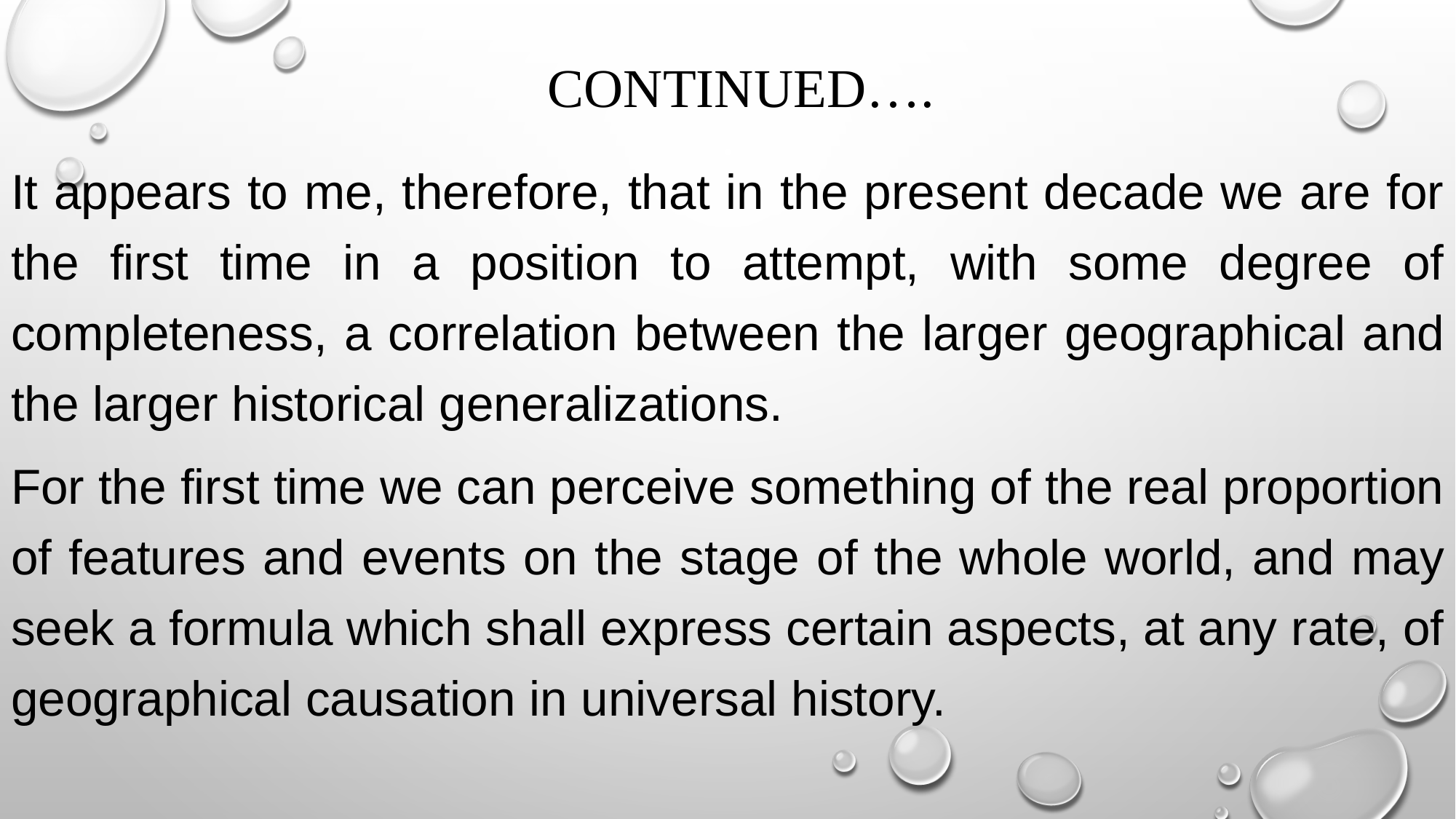

# continued….
It appears to me, therefore, that in the present decade we are for the first time in a position to attempt, with some degree of completeness, a correlation between the larger geographical and the larger historical generalizations.
For the first time we can perceive something of the real proportion of features and events on the stage of the whole world, and may seek a formula which shall express certain aspects, at any rate, of geographical causation in universal history.